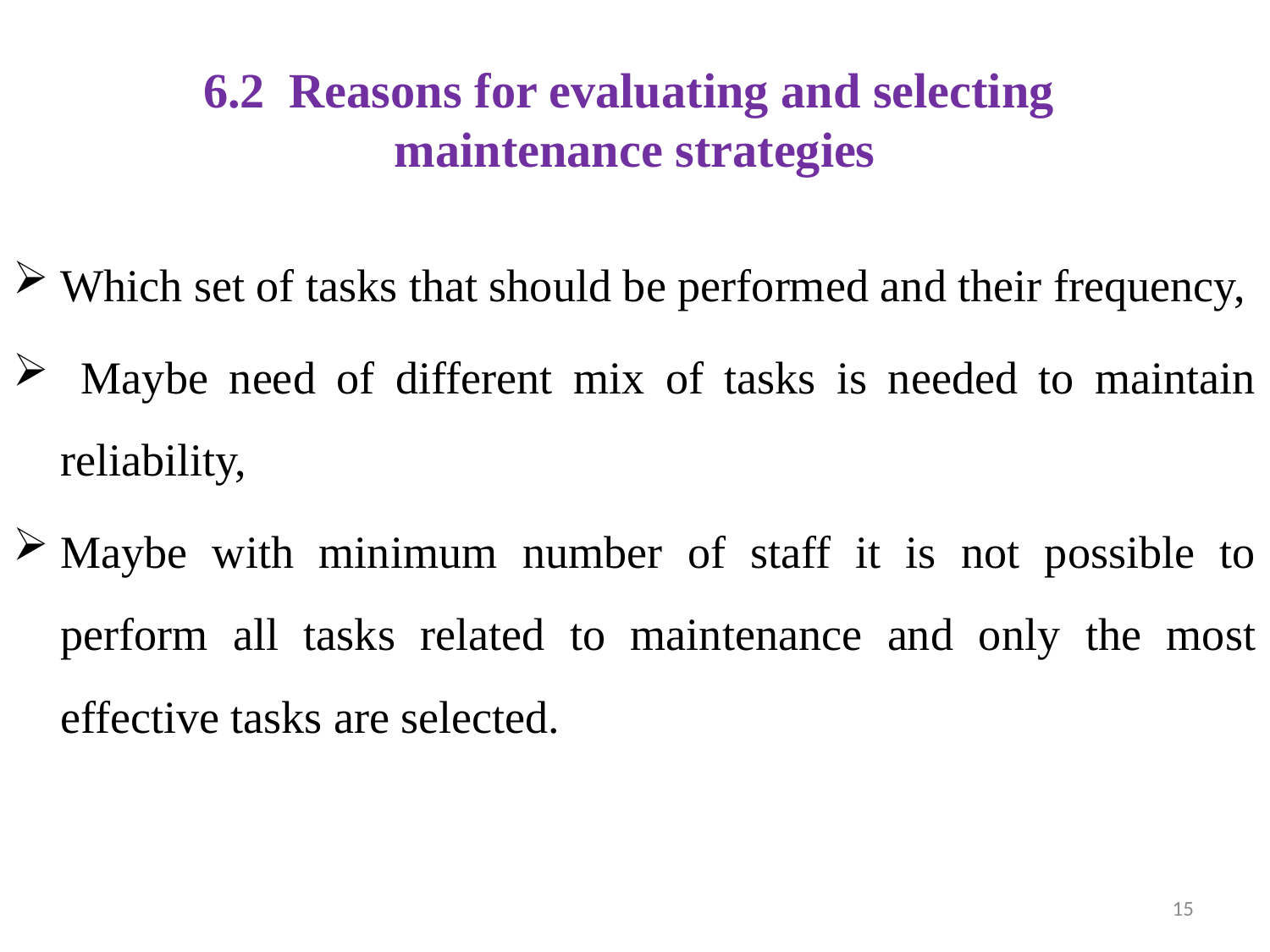

# 6.2  Reasons for evaluating and selecting maintenance strategies
Which set of tasks that should be performed and their frequency,
 Maybe need of different mix of tasks is needed to maintain reliability,
Maybe with minimum number of staff it is not possible to perform all tasks related to maintenance and only the most effective tasks are selected.

15